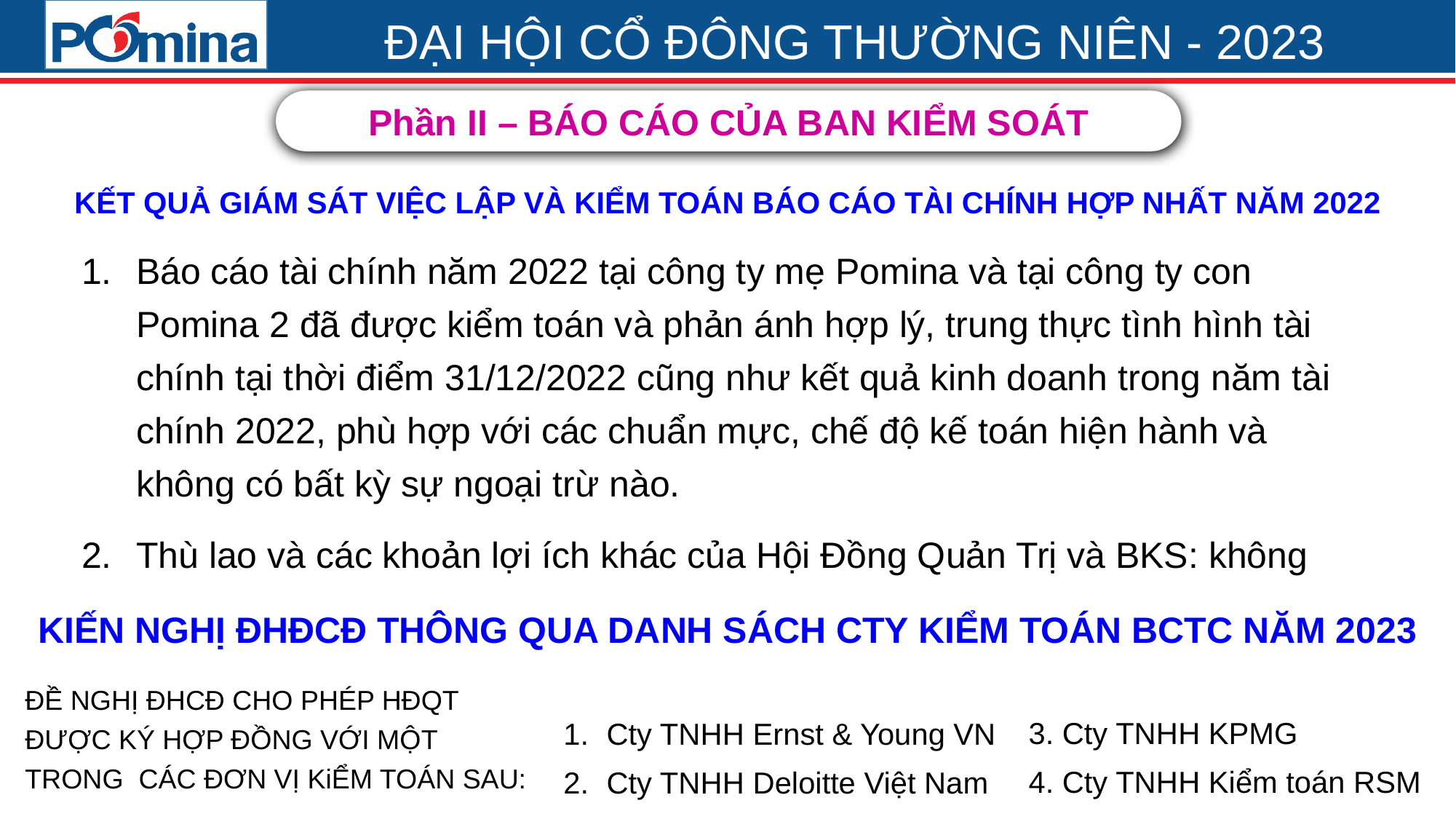

Phần II – BÁO CÁO CỦA BAN KIỂM SOÁT
KẾT QUẢ GIÁM SÁT VIỆC LẬP VÀ KIỂM TOÁN BÁO CÁO TÀI CHÍNH HỢP NHẤT NĂM 2022
Báo cáo tài chính năm 2022 tại công ty mẹ Pomina và tại công ty con Pomina 2 đã được kiểm toán và phản ánh hợp lý, trung thực tình hình tài chính tại thời điểm 31/12/2022 cũng như kết quả kinh doanh trong năm tài chính 2022, phù hợp với các chuẩn mực, chế độ kế toán hiện hành và không có bất kỳ sự ngoại trừ nào.
Thù lao và các khoản lợi ích khác của Hội Đồng Quản Trị và BKS: không
KIẾN NGHỊ ĐHĐCĐ THÔNG QUA DANH SÁCH CTY KIỂM TOÁN BCTC NĂM 2023

3. Cty TNHH KPMG
4. Cty TNHH Kiểm toán RSM

Cty TNHH Ernst & Young VN
Cty TNHH Deloitte Việt Nam
ĐỀ NGHỊ ĐHCĐ CHO PHÉP HĐQT ĐƯỢC KÝ HỢP ĐỒNG VỚI MỘT TRONG  CÁC ĐƠN VỊ KiỂM TOÁN SAU: